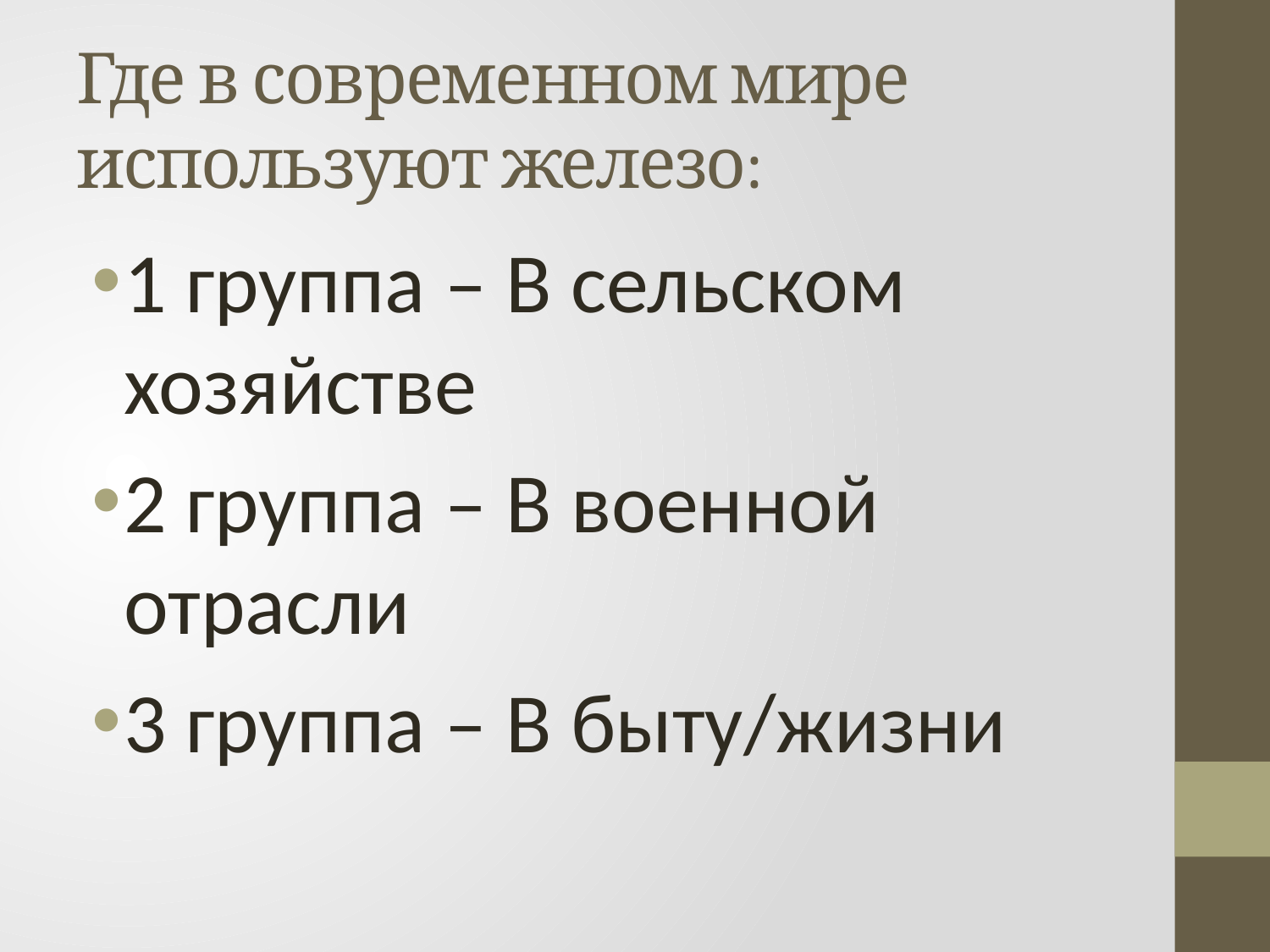

# Где в современном мире используют железо:
1 группа – В сельском хозяйстве
2 группа – В военной отрасли
3 группа – В быту/жизни